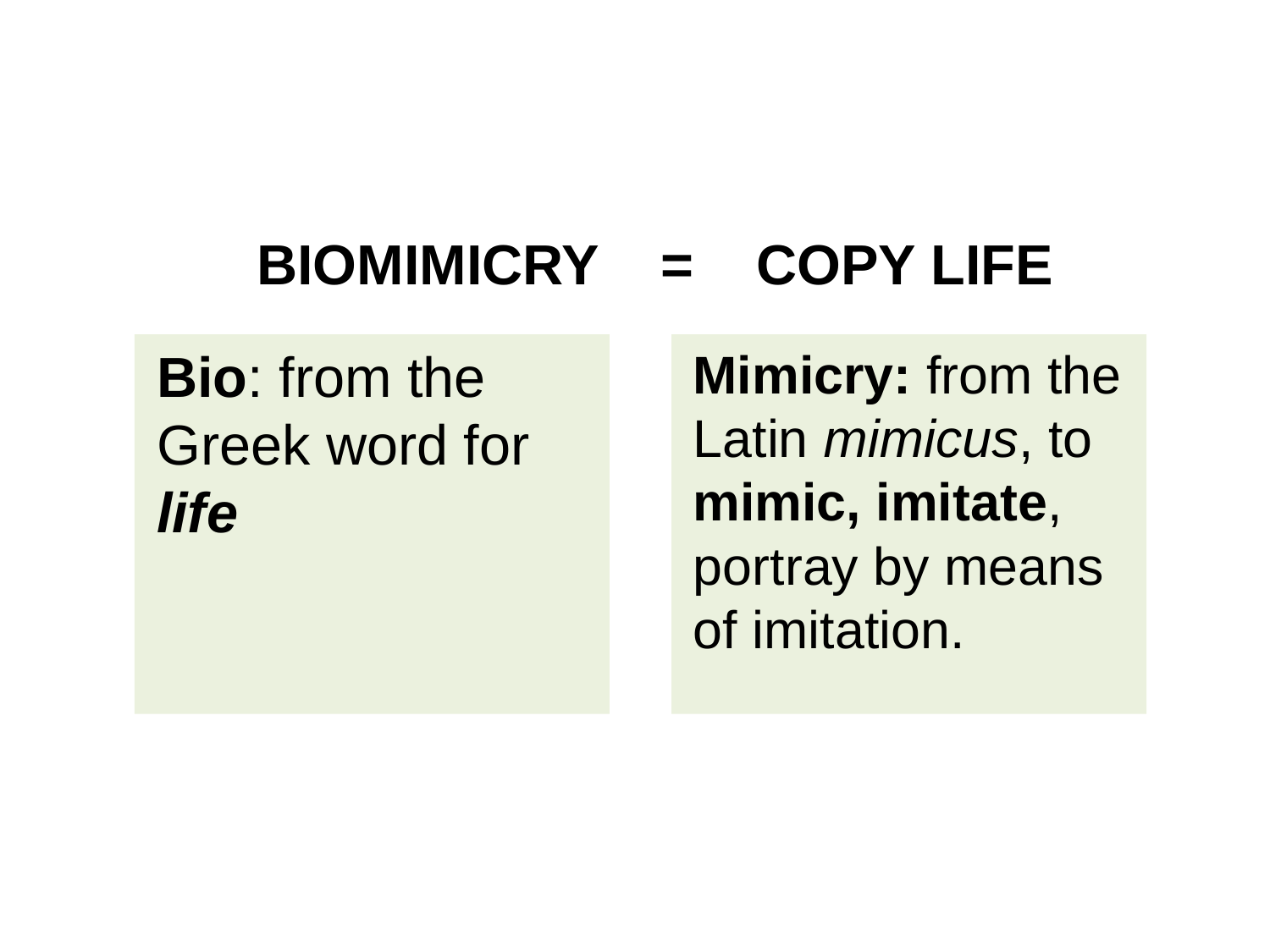

BIOMIMICRY    =    COPY LIFE
Bio: from the Greek word for life
Mimicry: from the Latin mimicus, to mimic, imitate, portray by means of imitation.